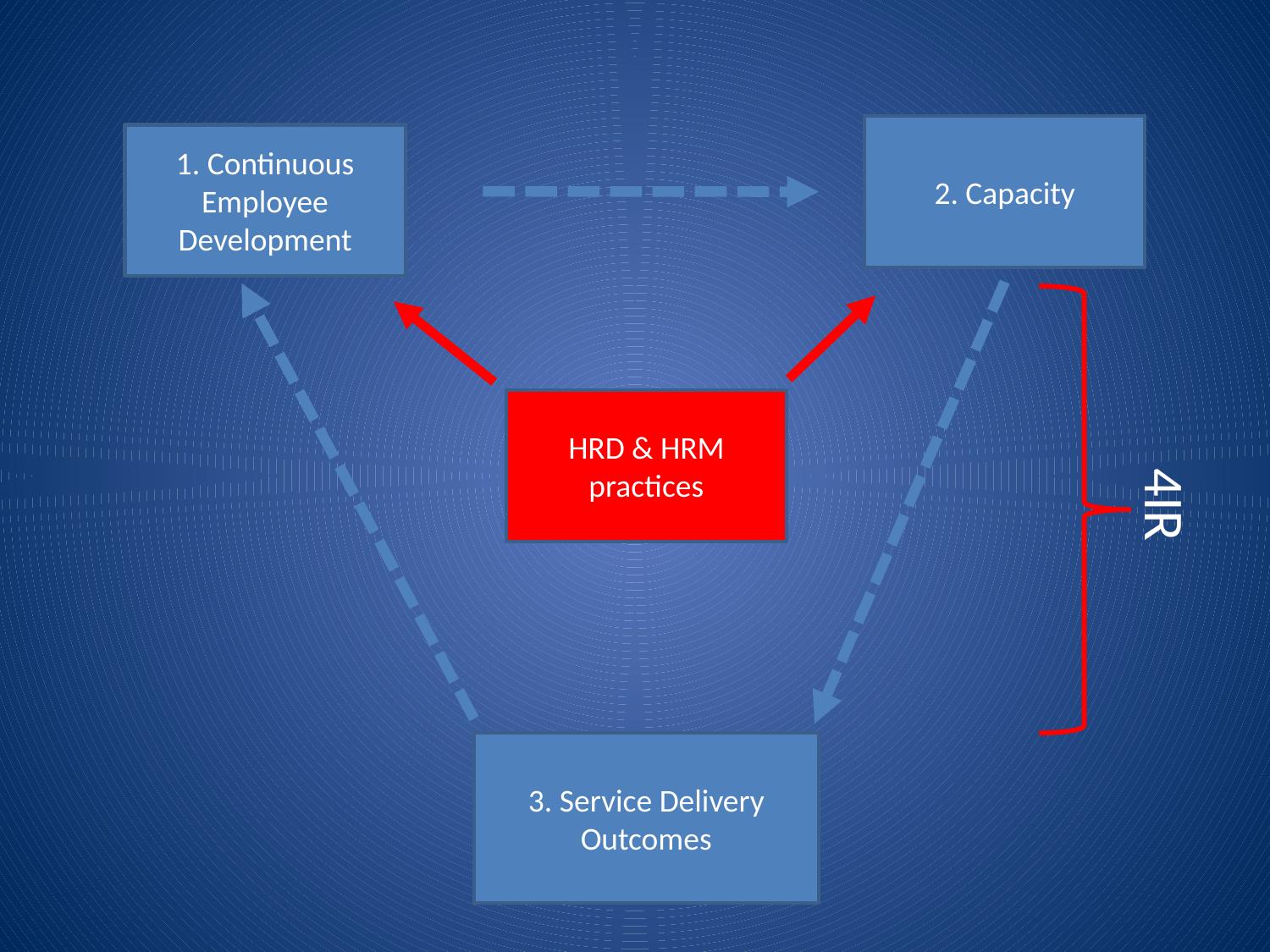

2. Capacity
1. Continuous Employee Development

HRD & HRM practices
4IR
3. Service Delivery Outcomes